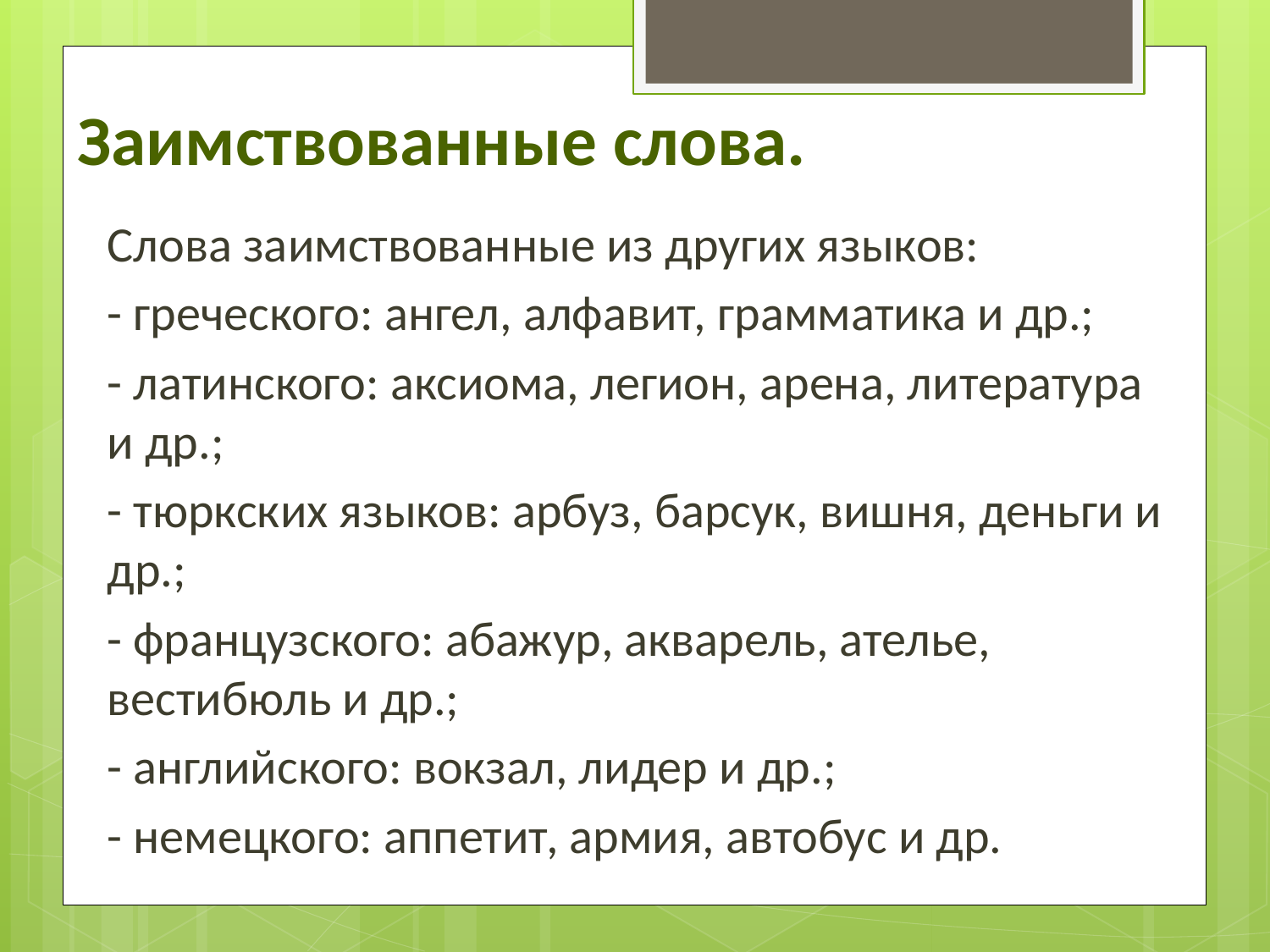

# Заимствованные слова.
Слова заимствованные из других языков:
- греческого: ангел, алфавит, грамматика и др.;
- латинского: аксиома, легион, арена, литература и др.;
- тюркских языков: арбуз, барсук, вишня, деньги и др.;
- французского: абажур, акварель, ателье, вестибюль и др.;
- английского: вокзал, лидер и др.;
- немецкого: аппетит, армия, автобус и др.